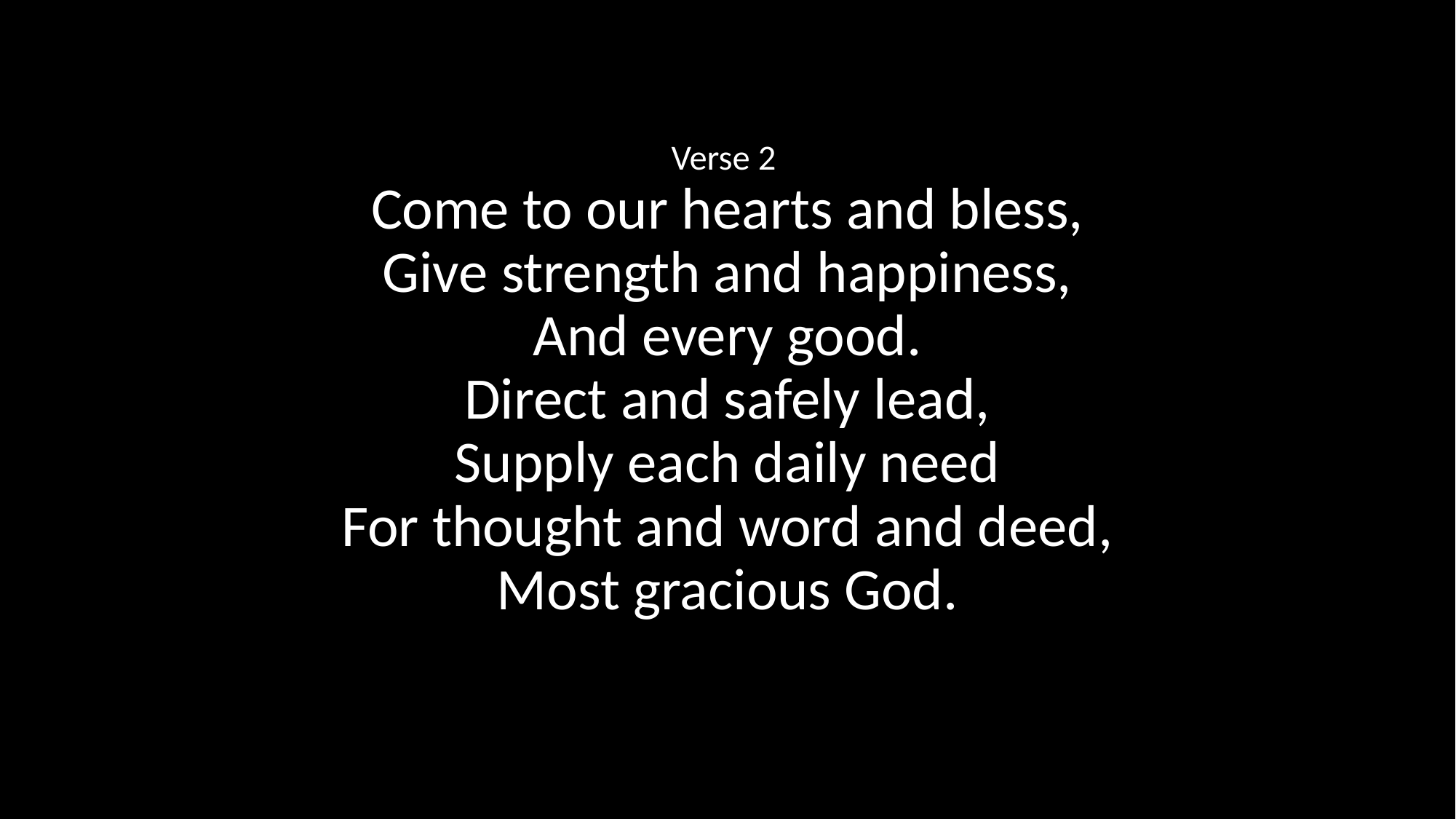

Verse 2
Come to our hearts and bless,
Give strength and happiness,
And every good.
Direct and safely lead,
Supply each daily need
For thought and word and deed,
Most gracious God.